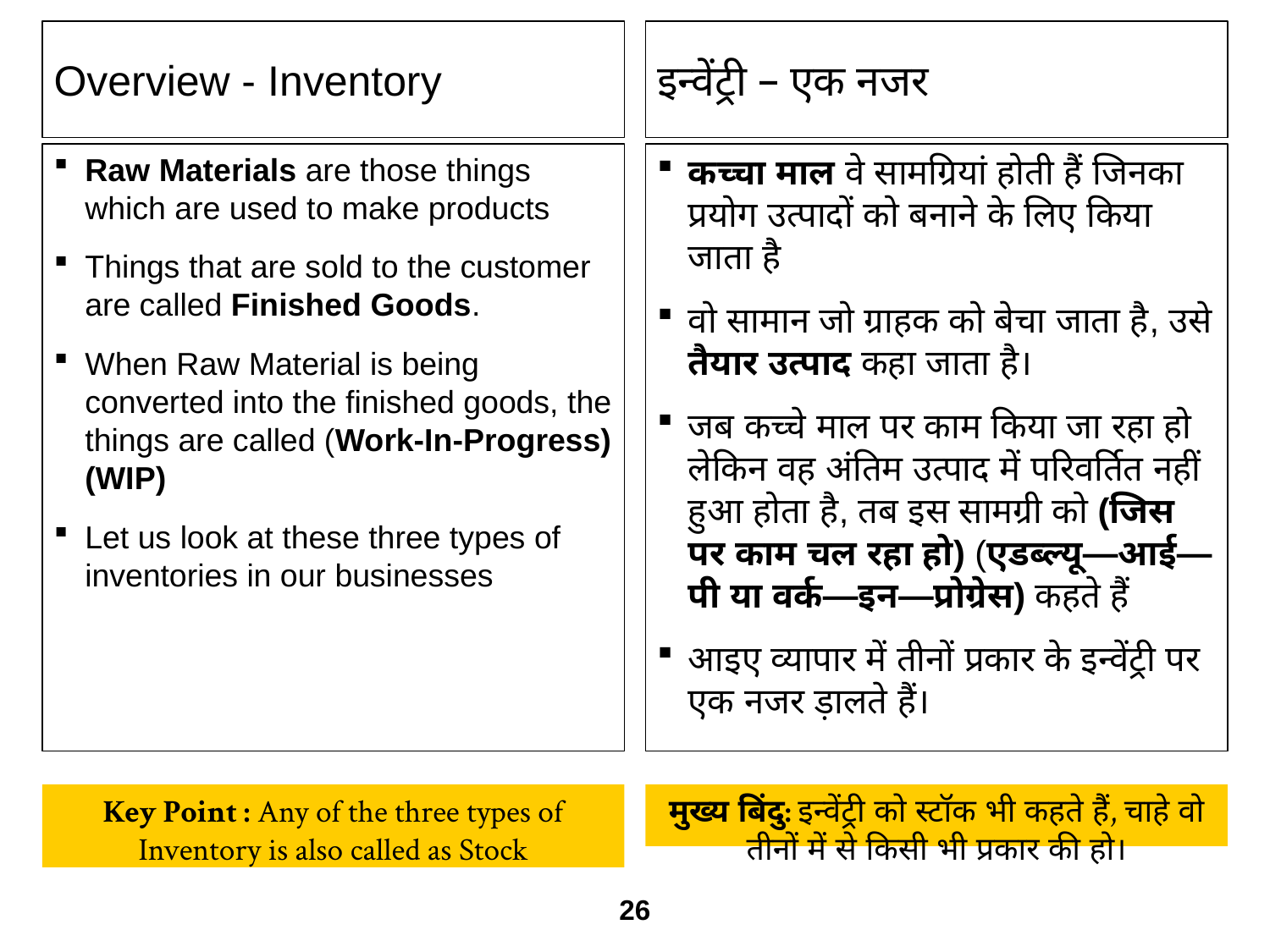

Overview - Inventory
इन्वेंट्री – एक नजर
Raw Materials are those things which are used to make products
Things that are sold to the customer are called Finished Goods.
When Raw Material is being converted into the finished goods, the things are called (Work-In-Progress)(WIP)
Let us look at these three types of inventories in our businesses
कच्चा माल वे सामग्रियां होती हैं जिनका प्रयोग उत्पादों को बनाने के लिए किया जाता है
वो सामान जो ग्राहक को बेचा जाता है, उसे तैयार उत्पाद कहा जाता है।
जब कच्चे माल पर काम किया जा रहा हो लेकिन वह अंतिम उत्पाद में परिवर्तित नहीं हुआ होता है, तब इस सामग्री को (जिस पर काम चल रहा हो) (एडब्ल्यू—आई—पी या वर्क—इन—प्रोग्रेस) कहते हैं
आइए व्यापार में तीनों प्रकार के इन्वेंट्री पर एक नजर ड़ालते हैं।

Key Point : Any of the three types of Inventory is also called as Stock
मुख्य बिंदु: इन्वेंट्री को स्टॉक भी कहते हैं, चाहे वो तीनों में से किसी भी प्रकार की हो।
26